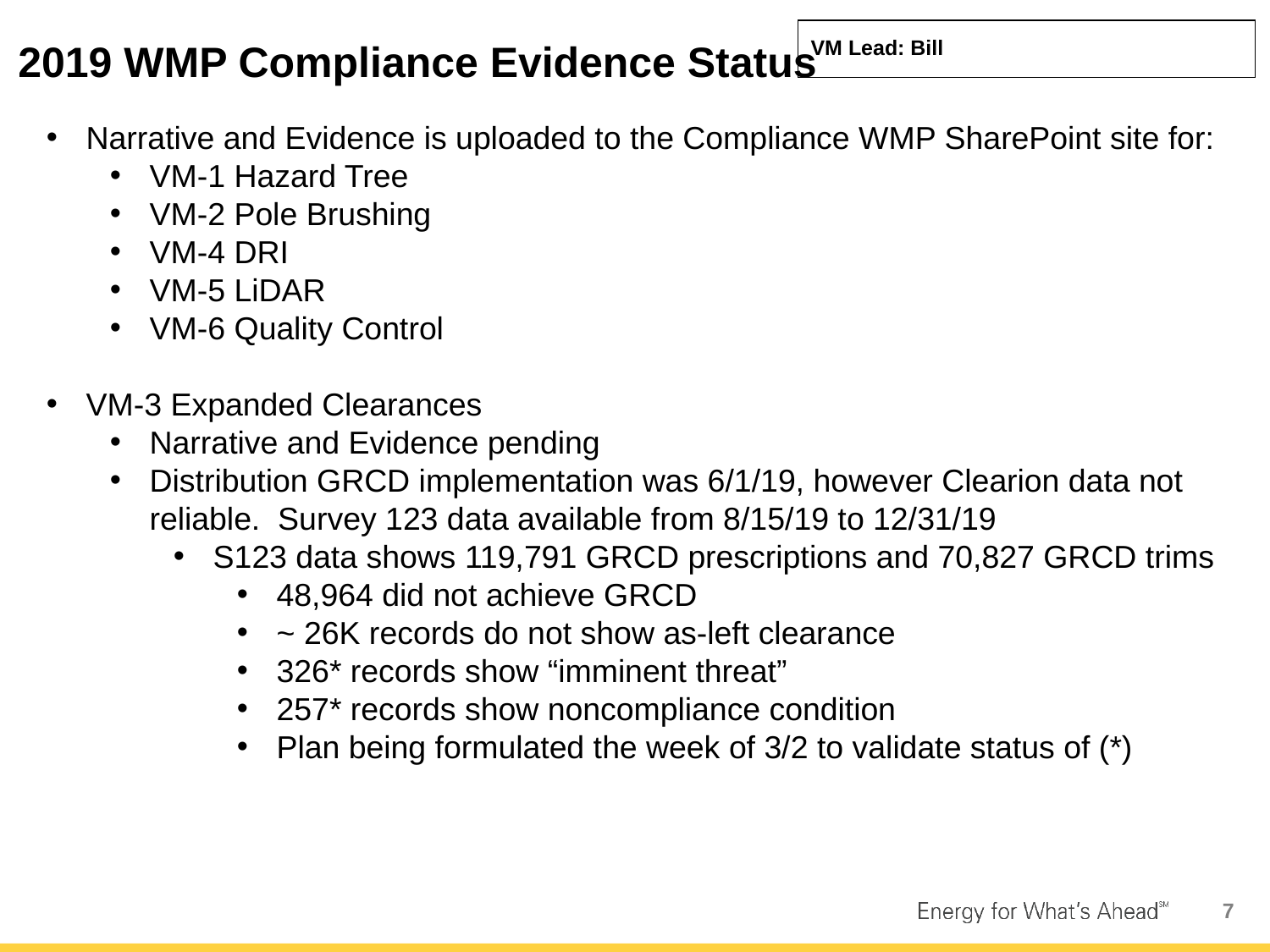

overall_0_132083107041691217 columns_2_132048702459405524 7_1_132048702466692635 10_1_132048702466852189 21_1_132048721872633283 23_1_132049640018006217 26_1_132049645698177263 29_1_132083107019594412 33_1_132083107019594412 13_1_132083204190616292
VM Lead: Bill
# 2019 WMP Compliance Evidence Status
Narrative and Evidence is uploaded to the Compliance WMP SharePoint site for:
VM-1 Hazard Tree
VM-2 Pole Brushing
VM-4 DRI
VM-5 LiDAR
VM-6 Quality Control

VM-3 Expanded Clearances
Narrative and Evidence pending
Distribution GRCD implementation was 6/1/19, however Clearion data not reliable.  Survey 123 data available from 8/15/19 to 12/31/19
S123 data shows 119,791 GRCD prescriptions and 70,827 GRCD trims
48,964 did not achieve GRCD
~ 26K records do not show as-left clearance
326* records show “imminent threat”
257* records show noncompliance condition
Plan being formulated the week of 3/2 to validate status of (*)